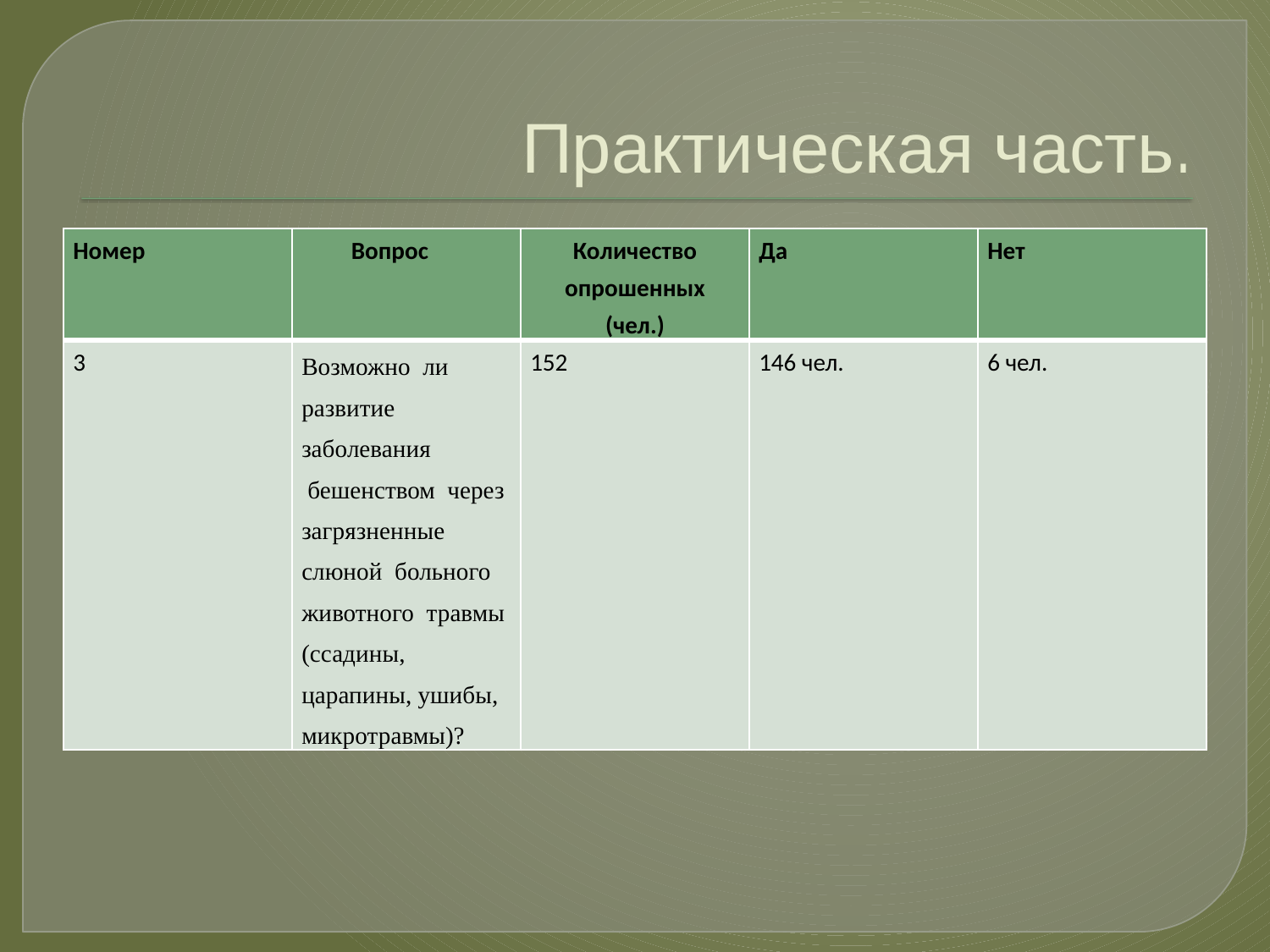

# Практическая часть.
| Номер | Вопрос | Количество опрошенных (чел.) | Да | Нет |
| --- | --- | --- | --- | --- |
| 3 | Возможно  ли  развитие заболевания  бешенством  через загрязненные  слюной  больного животного  травмы (ссадины, царапины, ушибы, микротравмы)? | 152 | 146 чел. | 6 чел. |